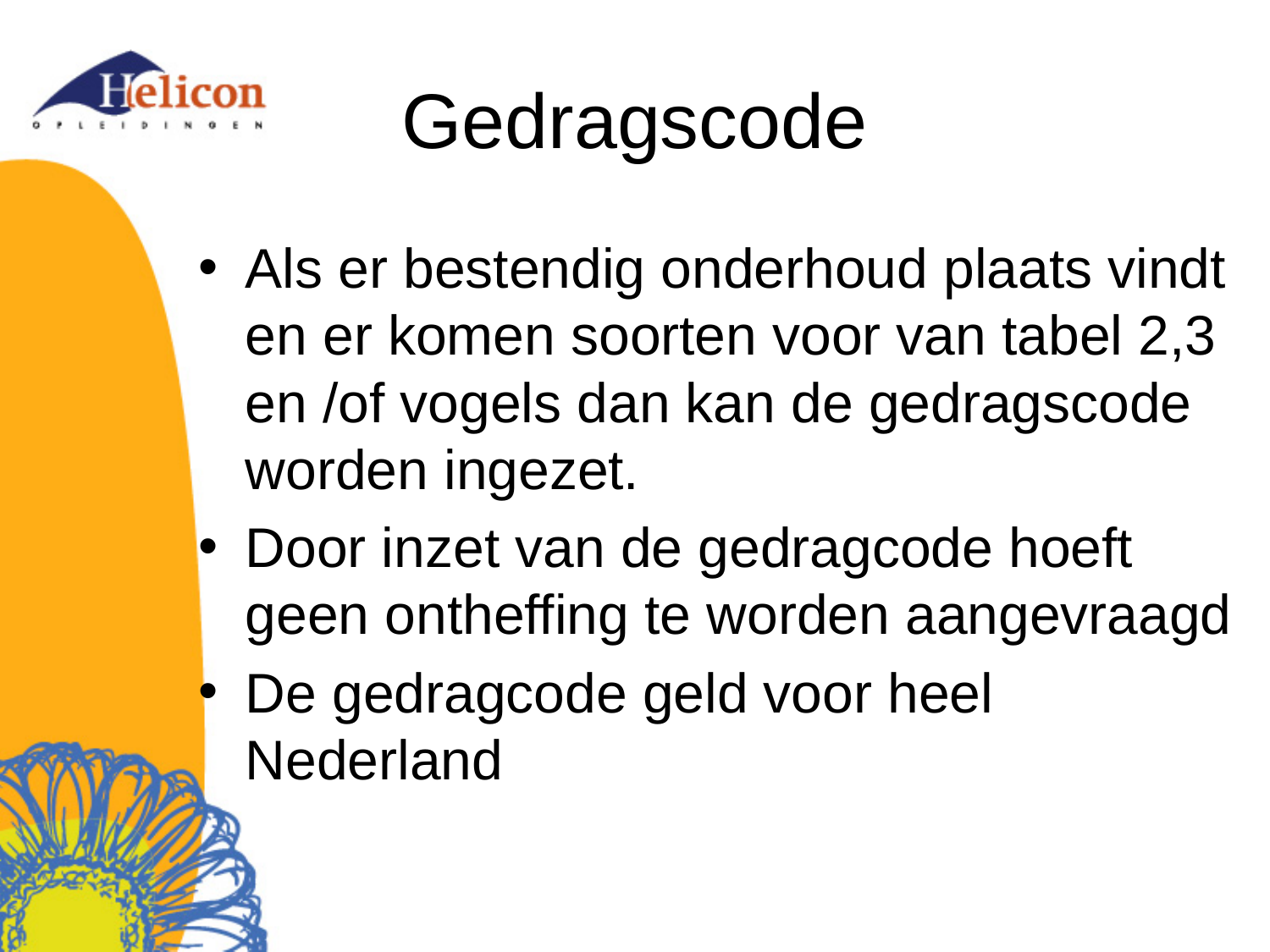

# Gedragscode
Als er bestendig onderhoud plaats vindt en er komen soorten voor van tabel 2,3 en /of vogels dan kan de gedragscode worden ingezet.
Door inzet van de gedragcode hoeft geen ontheffing te worden aangevraagd
De gedragcode geld voor heel Nederland